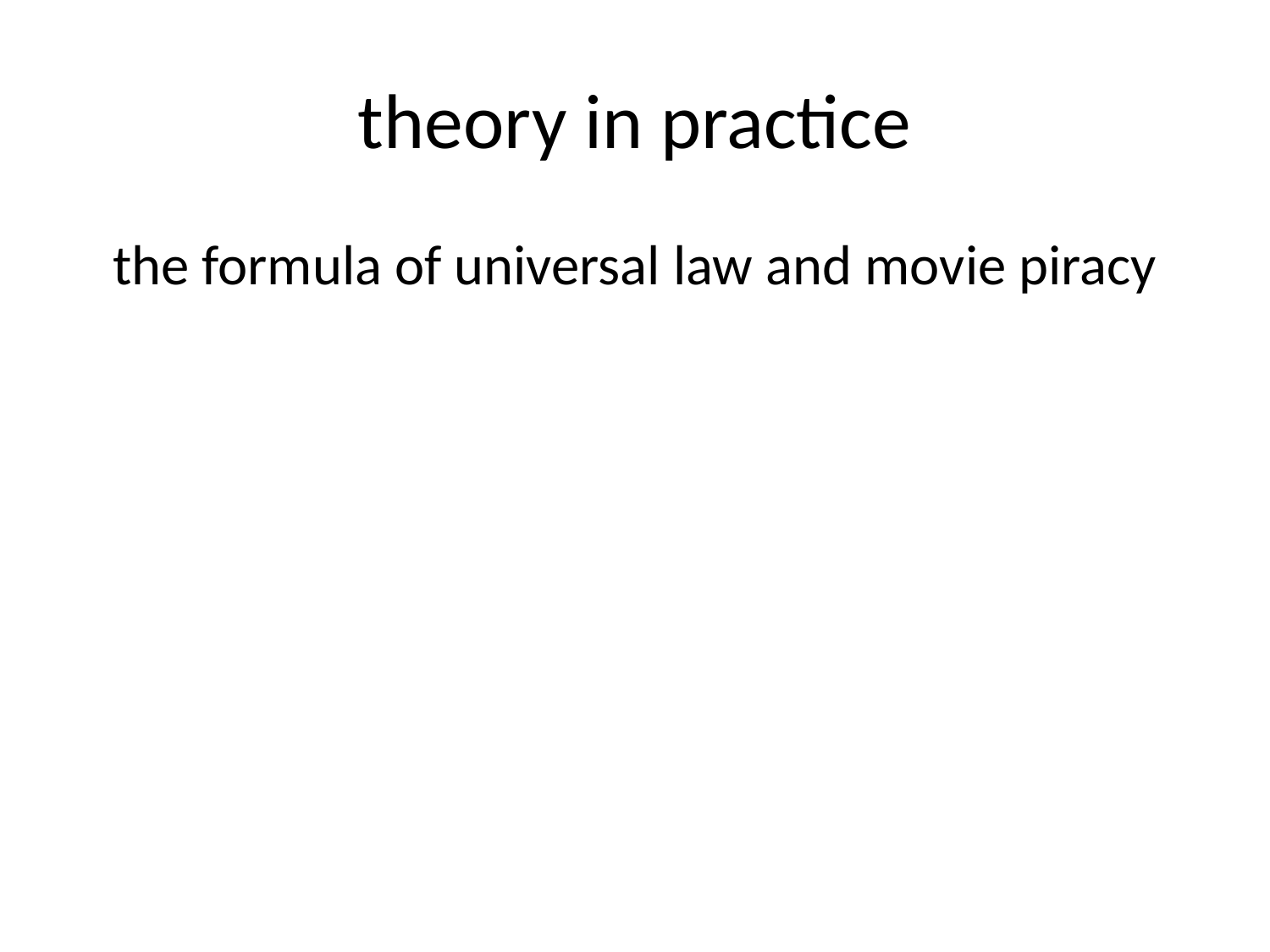

# theory in practice
the formula of universal law and movie piracy